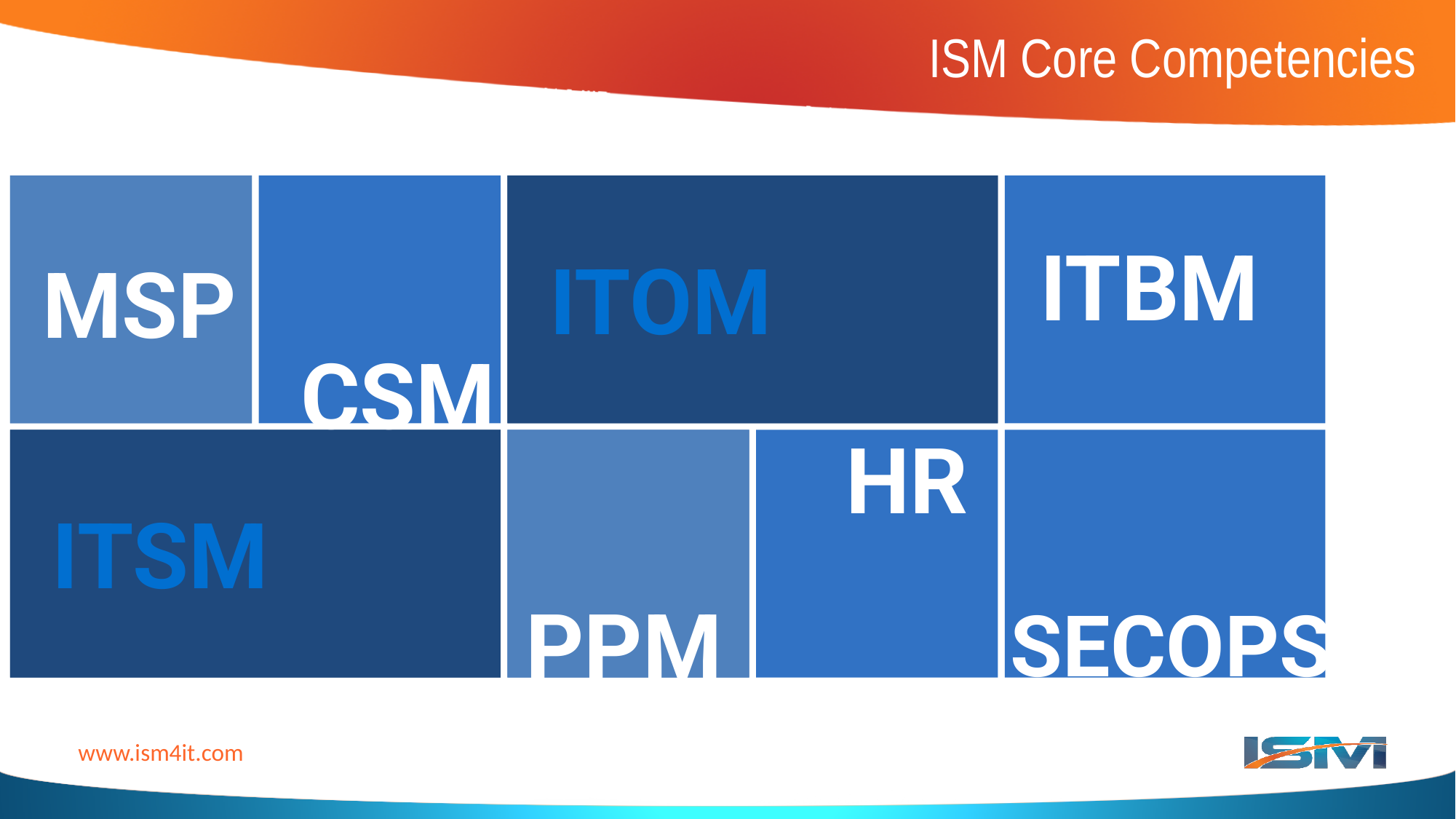

# ISM Core Competencies

ITOM
MSP

ITSM
CSM
HR
PPM
SECOPS
ITBM